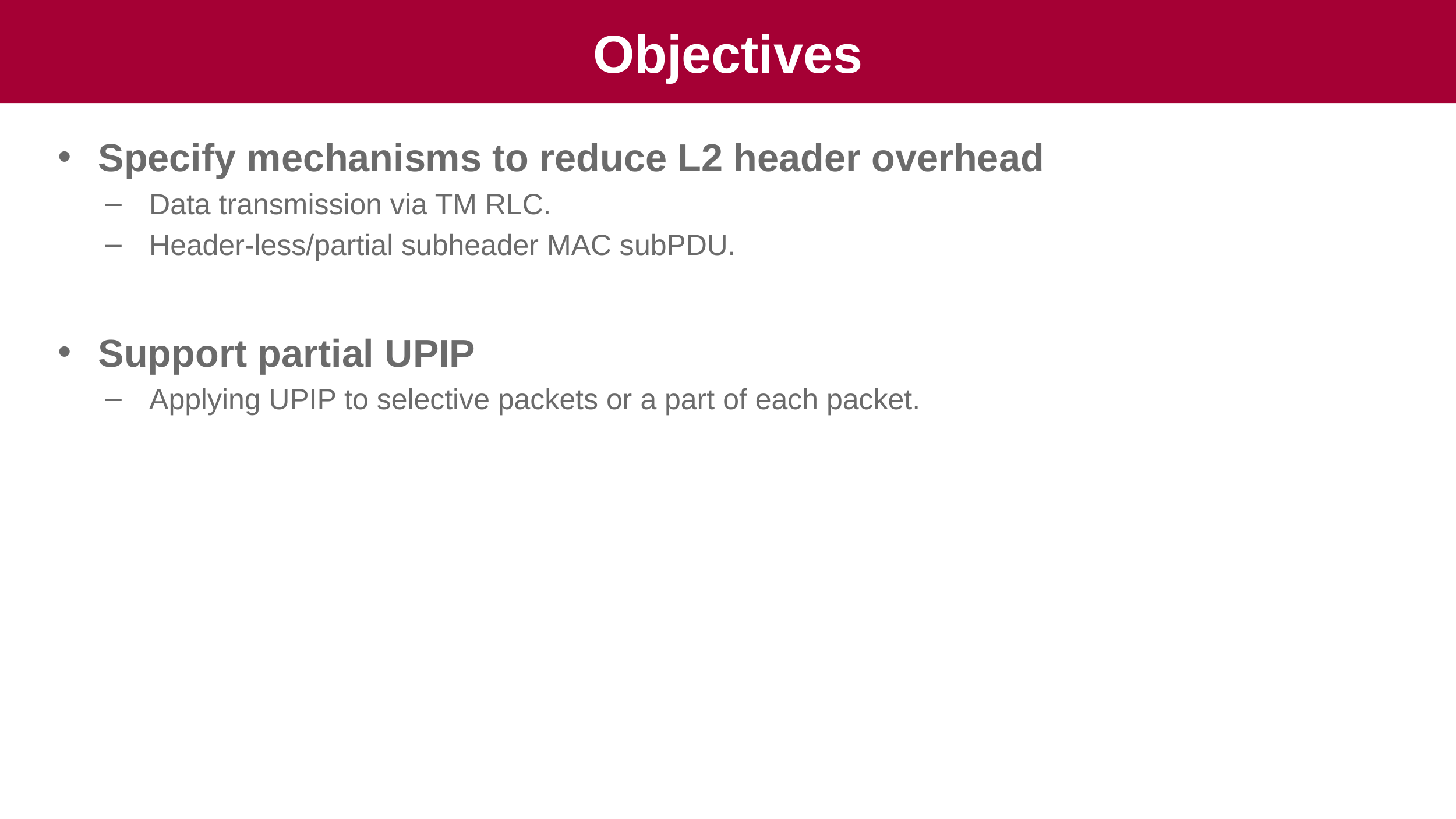

# Objectives
Specify mechanisms to reduce L2 header overhead
Data transmission via TM RLC.
Header-less/partial subheader MAC subPDU.

Support partial UPIP
Applying UPIP to selective packets or a part of each packet.